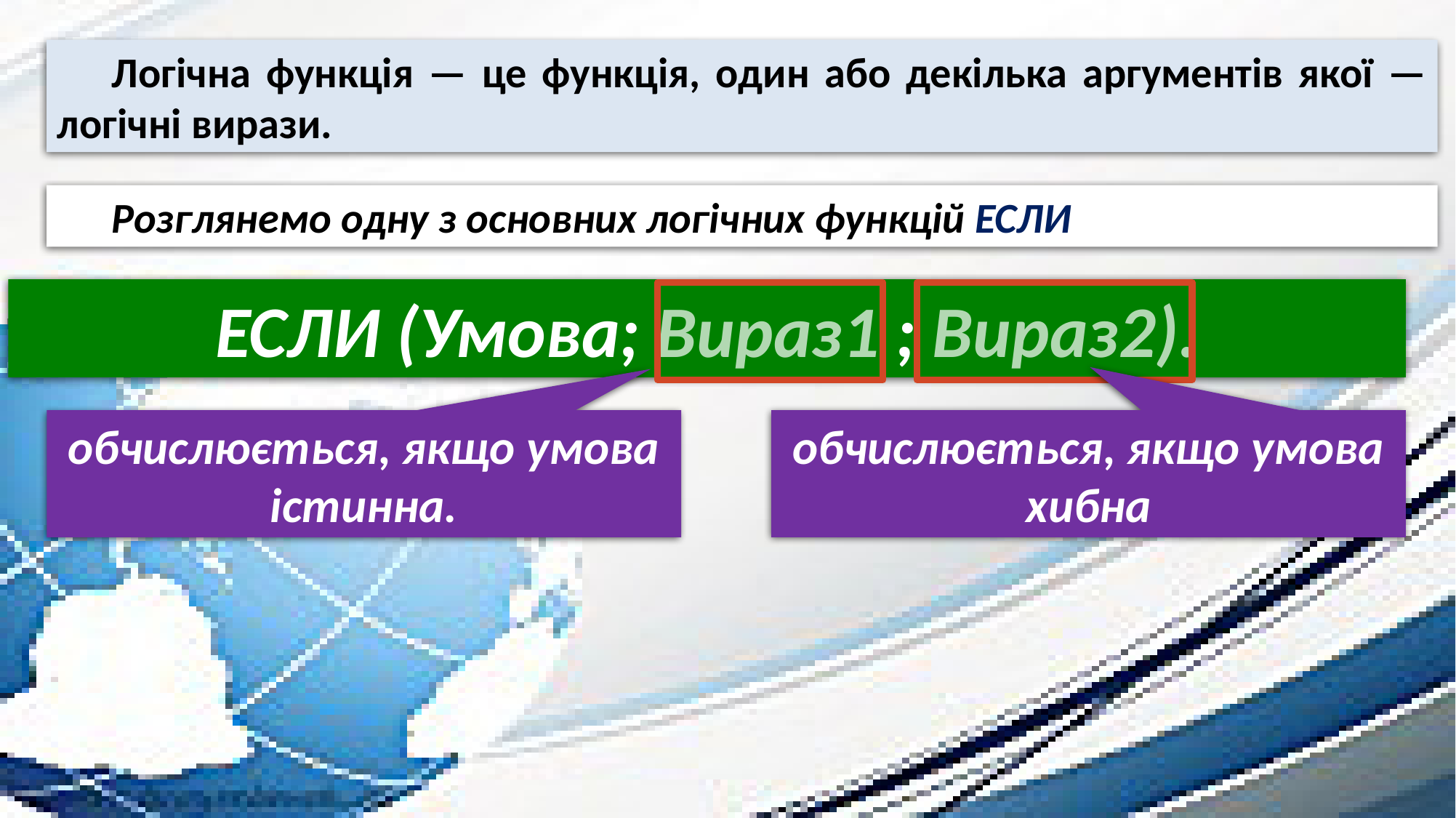

Логічна функція — це функція, один або декілька аргументів якої — логічні вирази.
Розглянемо одну з основних логічних функцій ЕСЛИ
ЕСЛИ (Умова; Вираз1 ; Вираз2).

обчислюється, якщо умова хибна
обчислюється, якщо умова істинна.